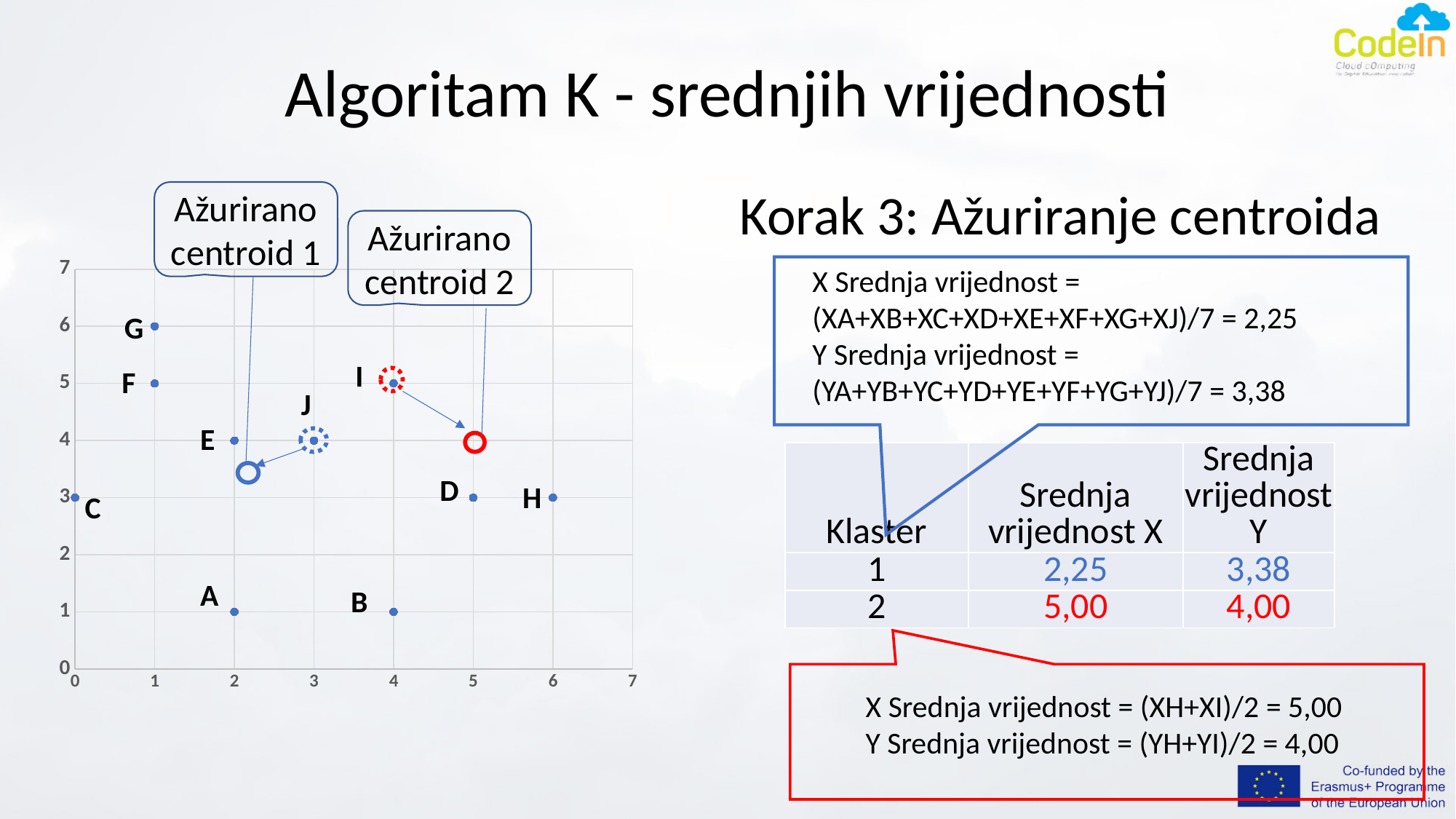

# Algoritam K - srednjih vrijednosti
Ažurirano centroid 1
Korak 3: Ažuriranje centroida

Ažurirano centroid 2

### Chart

| Category | Y |
|---|---|
X Srednja vrijednost = (XA+XB+XC+XD+XE+XF+XG+XJ)/7 = 2,25
Y Srednja vrijednost = (YA+YB+YC+YD+YE+YF+YG+YJ)/7 = 3,38

G
I
F

J
E

| Klaster | Srednja vrijednost X | Srednja vrijednost Y |
| --- | --- | --- |
| 1 | 2,25 | 3,38 |
| 2 | 5,00 | 4,00 |

D
H
C
A
B

X Srednja vrijednost = (XH+XI)/2 = 5,00
Y Srednja vrijednost = (YH+YI)/2 = 4,00